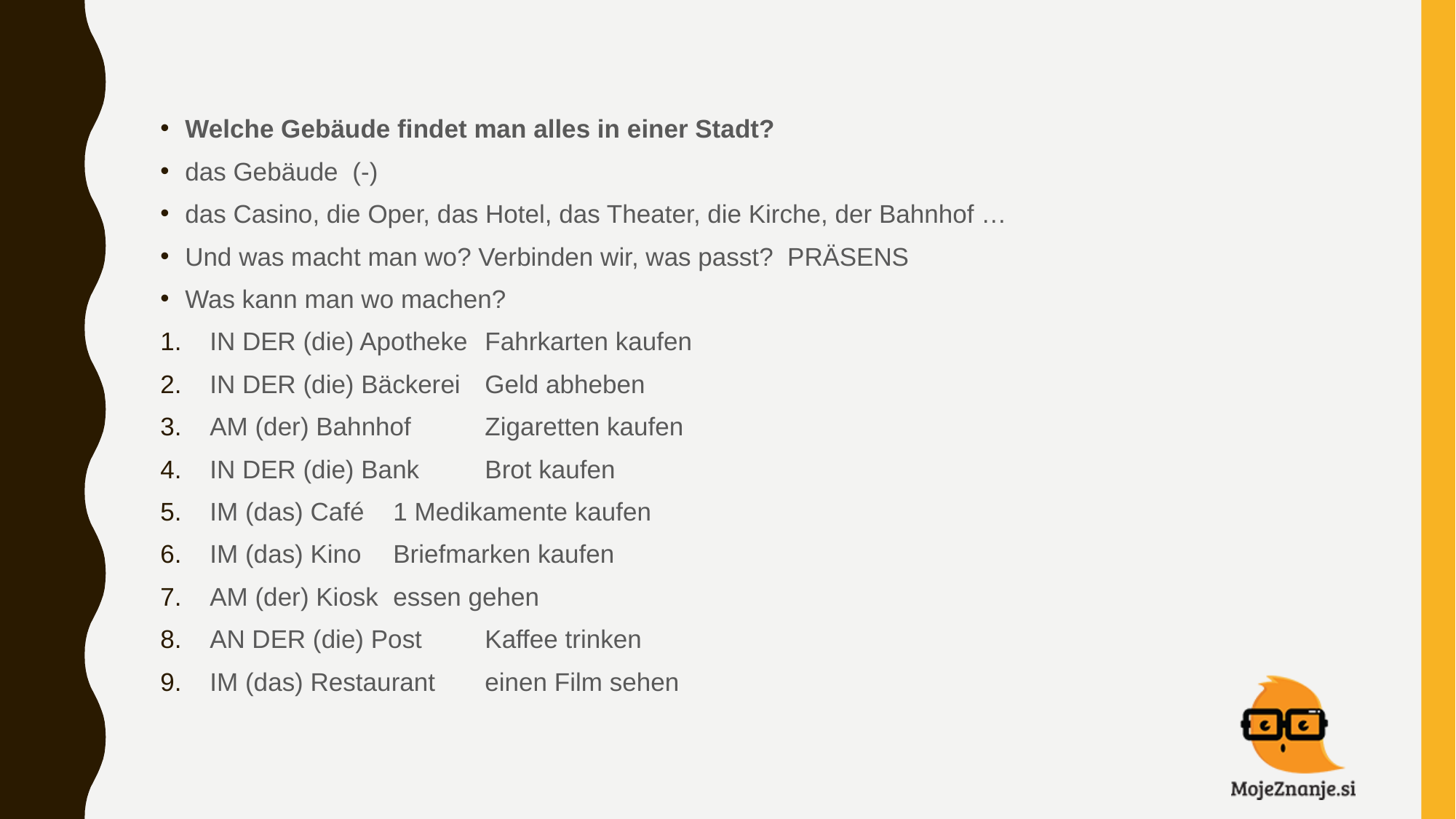

Welche Gebäude findet man alles in einer Stadt?
das Gebäude  (-)
das Casino, die Oper, das Hotel, das Theater, die Kirche, der Bahnhof …
Und was macht man wo? Verbinden wir, was passt?  PRÄSENS
Was kann man wo machen?
IN DER (die) Apotheke 	Fahrkarten kaufen
IN DER (die) Bäckerei		Geld abheben
AM (der) Bahnhof		Zigaretten kaufen
IN DER (die) Bank		Brot kaufen
IM (das) Café			1 Medikamente kaufen
IM (das) Kino			Briefmarken kaufen
AM (der) Kiosk 		essen gehen
AN DER (die) Post		Kaffee trinken
IM (das) Restaurant		einen Film sehen